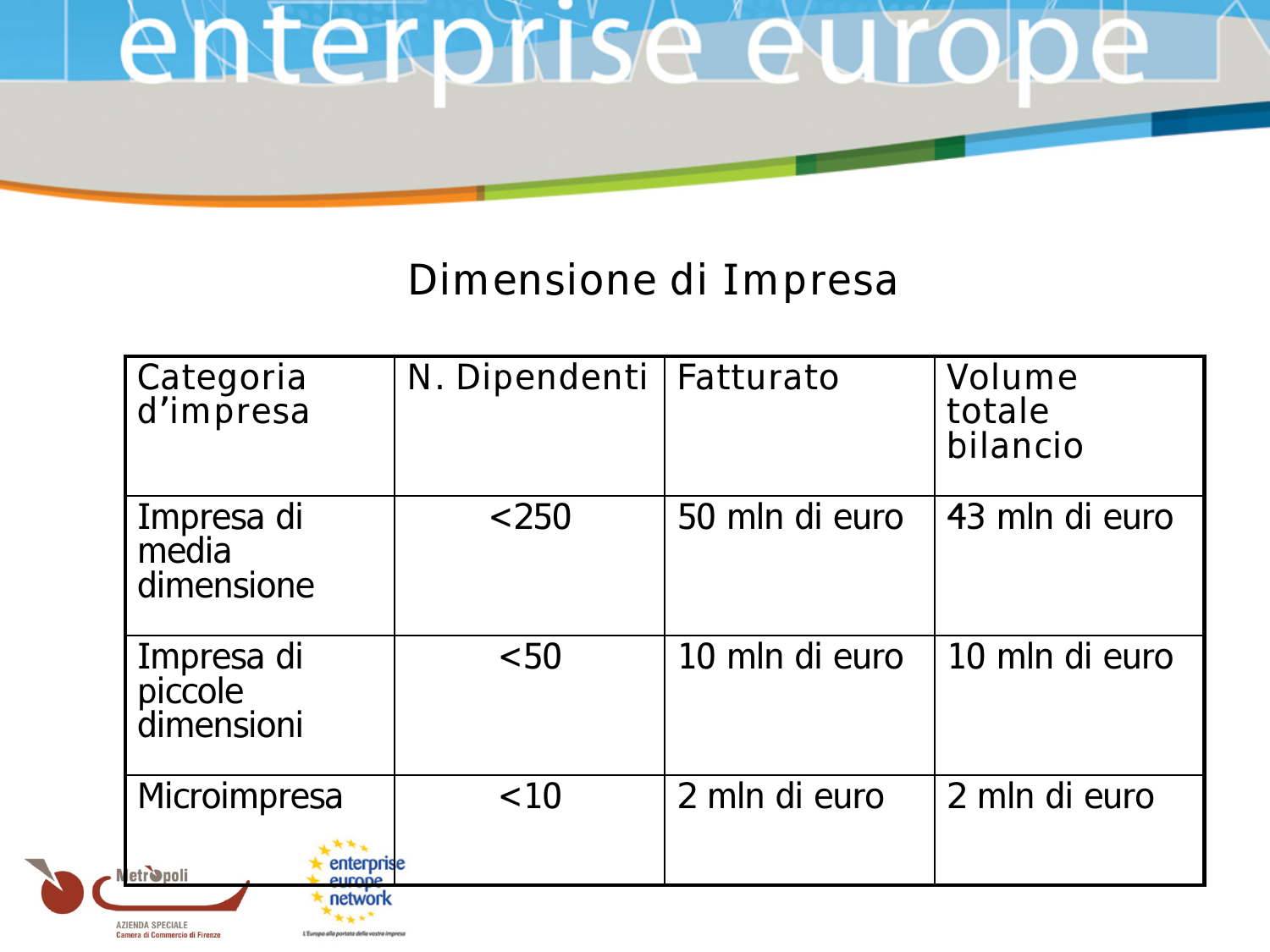

Dimensione di Impresa
| Categoria d’impresa | N. Dipendenti | Fatturato | Volume totale bilancio |
| --- | --- | --- | --- |
| Impresa di media dimensione | <250 | 50 mln di euro | 43 mln di euro |
| Impresa di piccole dimensioni | <50 | 10 mln di euro | 10 mln di euro |
| Microimpresa | <10 | 2 mln di euro | 2 mln di euro |